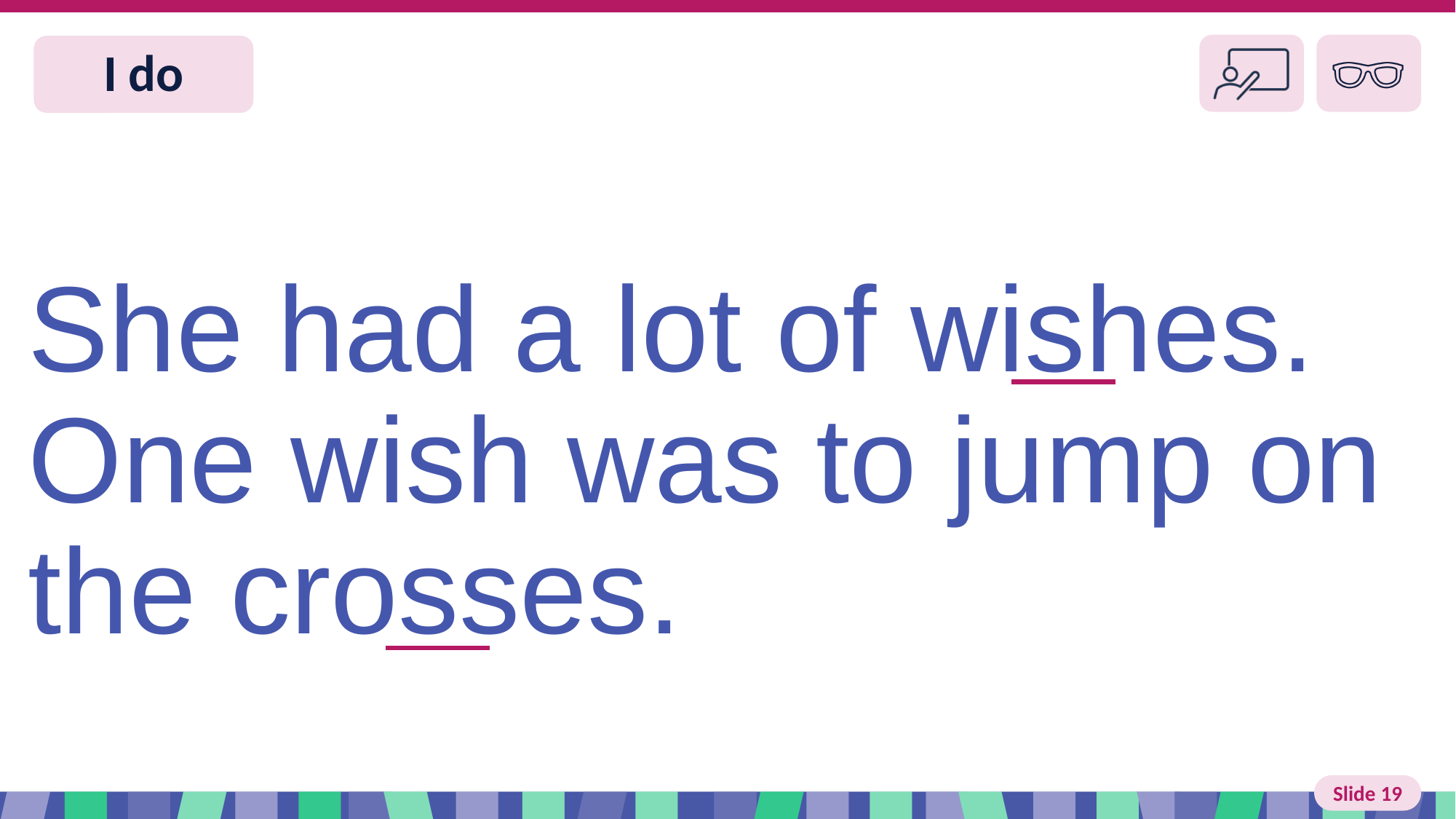

Slide 19 I do
She had a lot of wishes. One wish was to jump on the crosses.